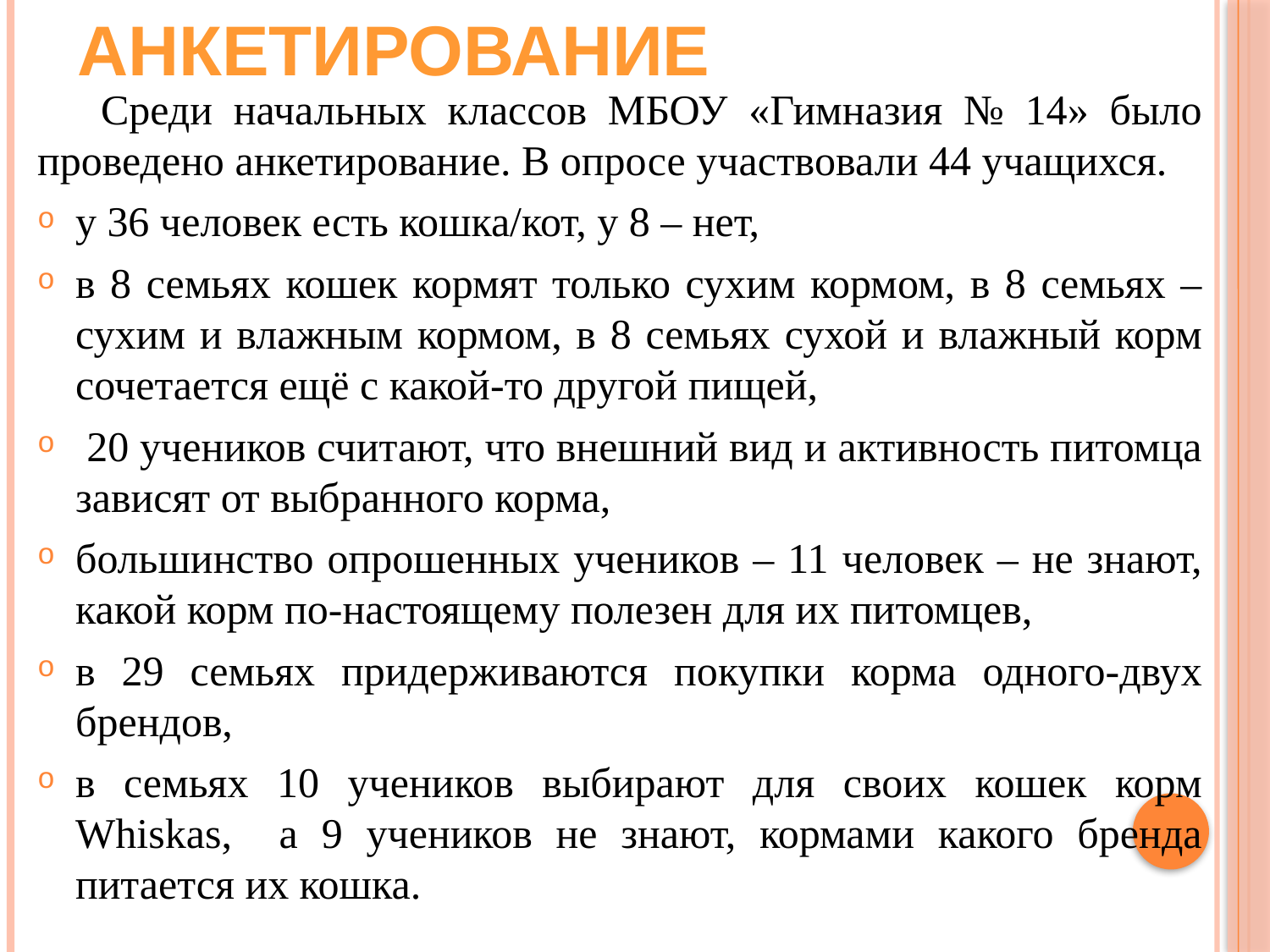

# Анкетирование
Среди начальных классов МБОУ «Гимназия № 14» было проведено анкетирование. В опросе участвовали 44 учащихся.
у 36 человек есть кошка/кот, у 8 – нет,
в 8 семьях кошек кормят только сухим кормом, в 8 семьях – сухим и влажным кормом, в 8 семьях сухой и влажный корм сочетается ещё с какой-то другой пищей,
 20 учеников считают, что внешний вид и активность питомца зависят от выбранного корма,
большинство опрошенных учеников – 11 человек – не знают, какой корм по-настоящему полезен для их питомцев,
в 29 семьях придерживаются покупки корма одного-двух брендов,
в семьях 10 учеников выбирают для своих кошек корм Whiskas,  а 9 учеников не знают, кормами какого бренда питается их кошка.